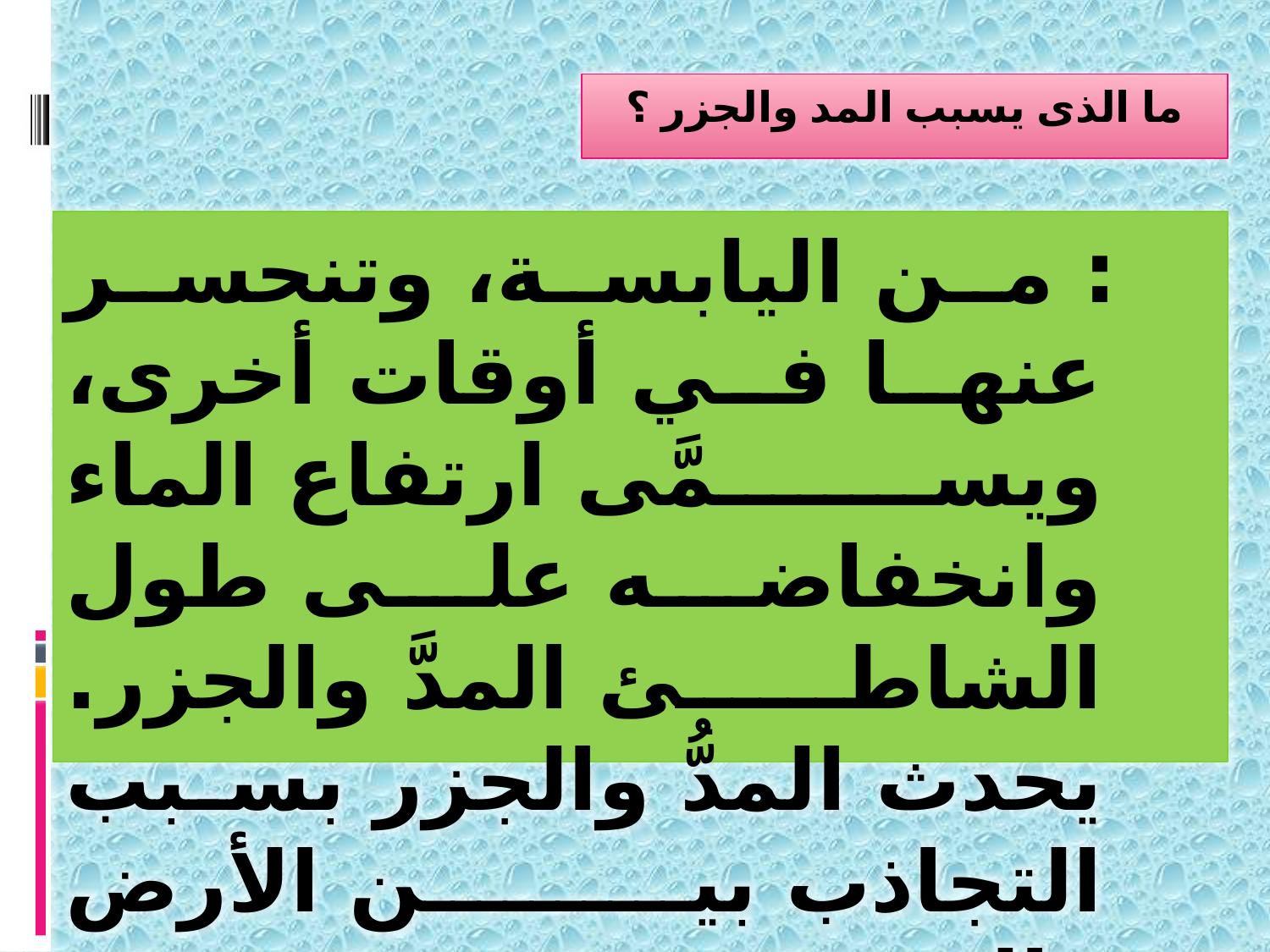

ما الذى يسبب المد والجزر ؟
   : من اليابسة، وتنحسر عنها في أوقات أخرى، ويسمَّى ارتفاع الماء وانخفاضه على طول الشاطئ المدَّ والجزر. يحدث المدُّ والجزر بسبب التجاذب بين الأرض والقمر.